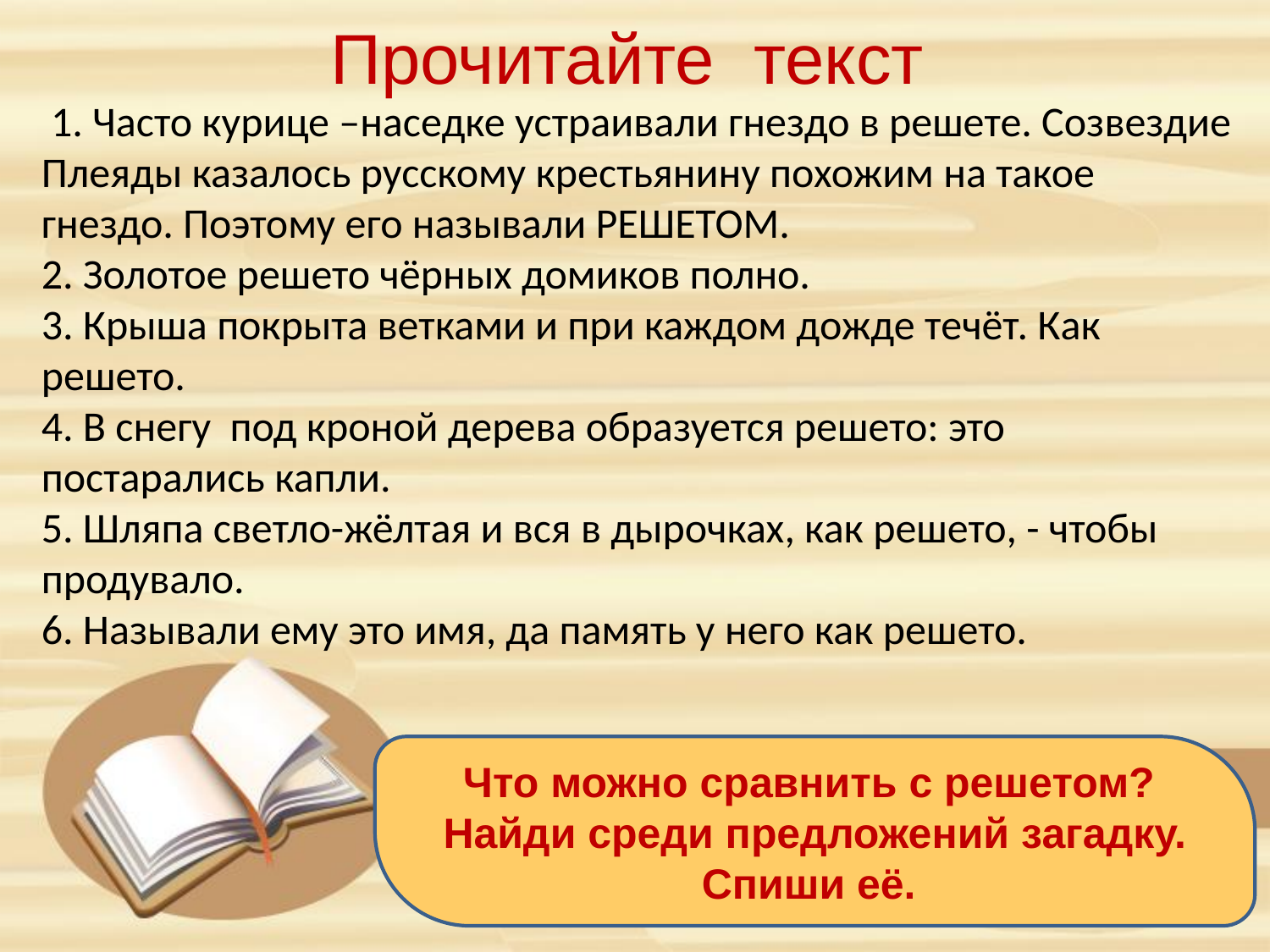

Прочитайте  текст
 1. Часто курице –наседке устраивали гнездо в решете. Созвездие Плеяды казалось русскому крестьянину похожим на такое гнездо. Поэтому его называли РЕШЕТОМ.
2. Золотое решето чёрных домиков полно.
3. Крыша покрыта ветками и при каждом дожде течёт. Как решето.
4. В снегу  под кроной дерева образуется решето: это постарались капли.
5. Шляпа светло-жёлтая и вся в дырочках, как решето, - чтобы продувало.
6. Называли ему это имя, да память у него как решето.

Что можно сравнить с решетом?
Найди среди предложений загадку. Спиши её.